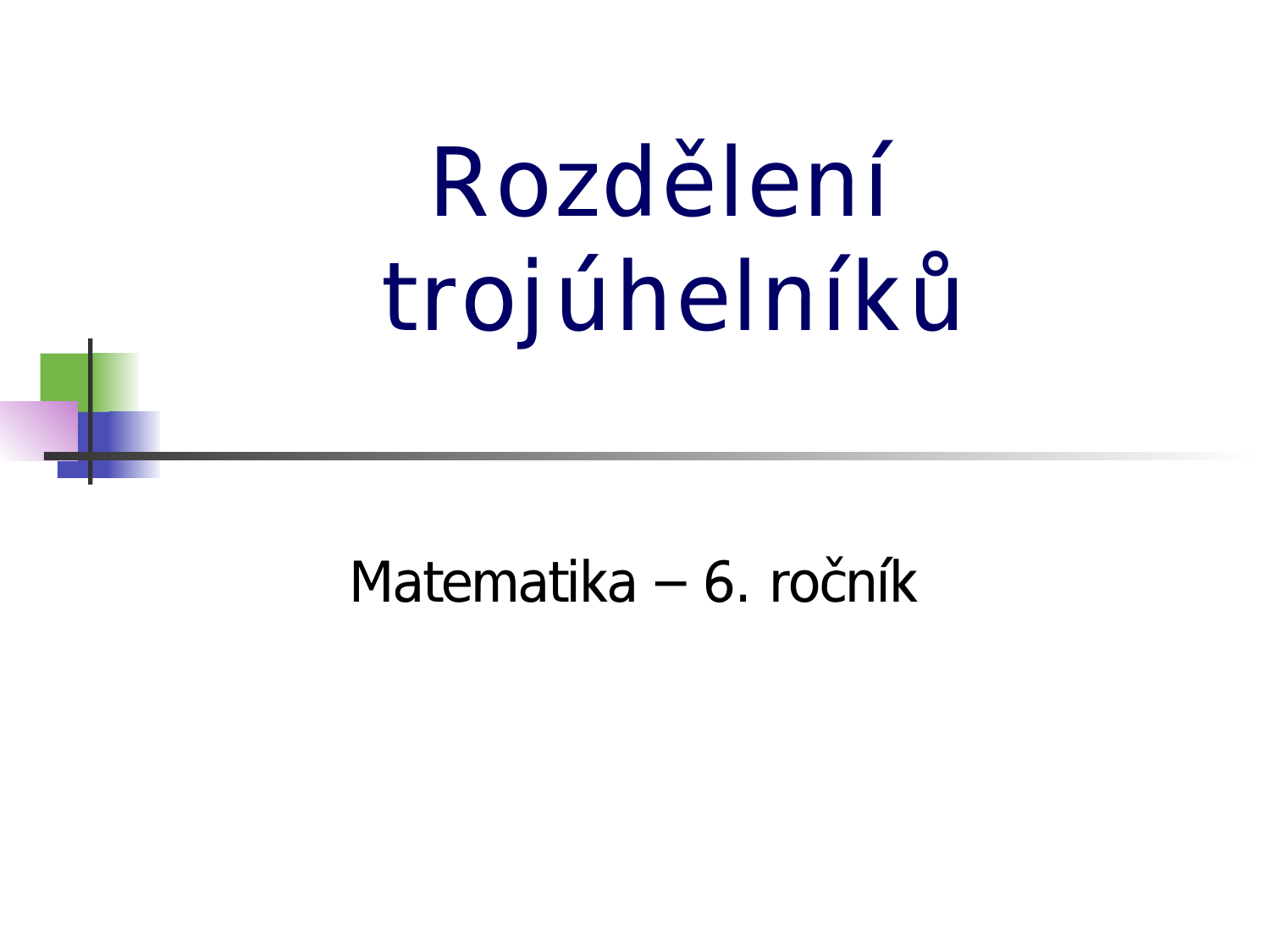

# Rozdělení trojúhelníků
Matematika – 6. ročník